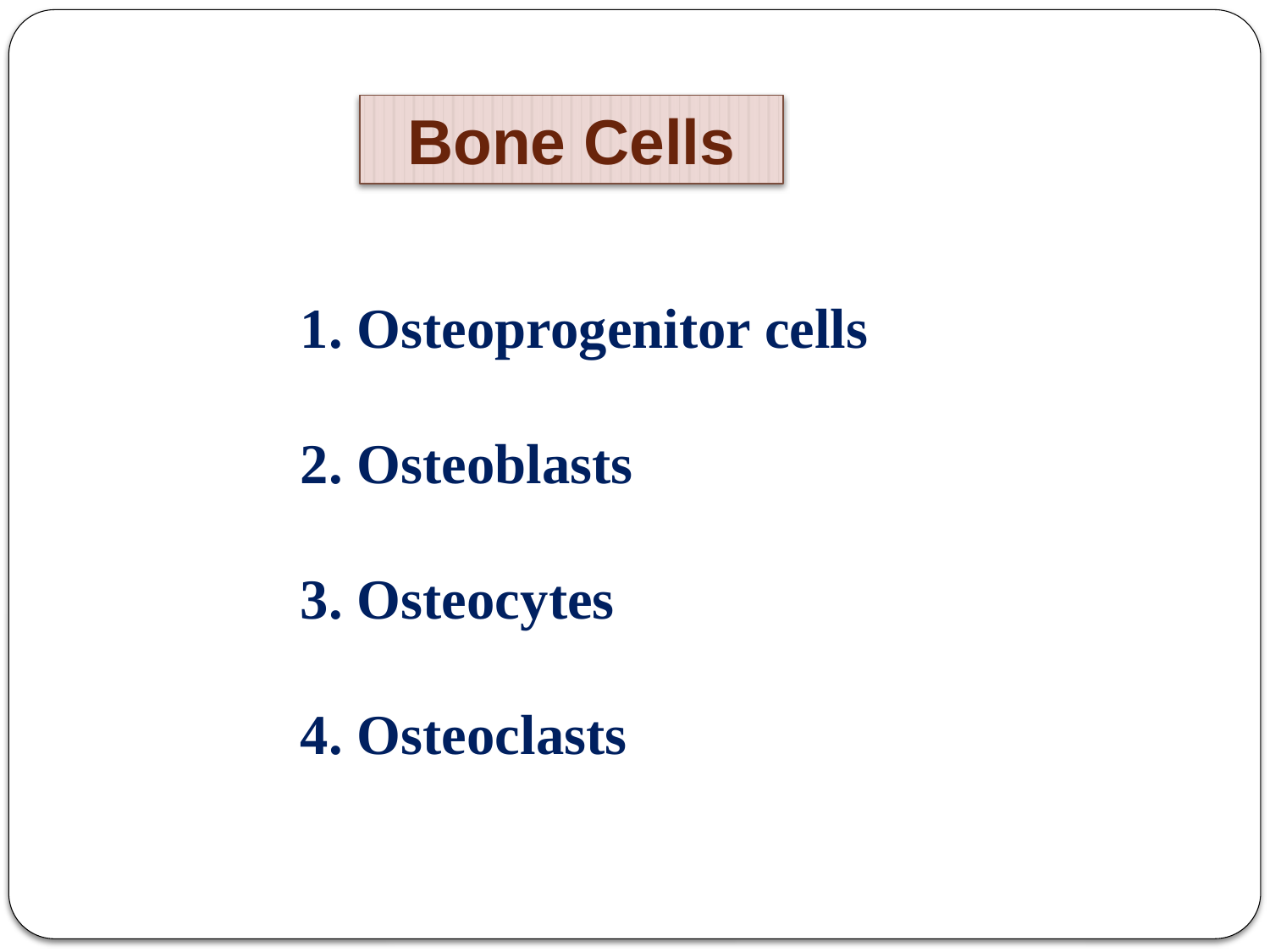

Bone Cells
1. Osteoprogenitor cells

2. Osteoblasts

3. Osteocytes

4. Osteoclasts